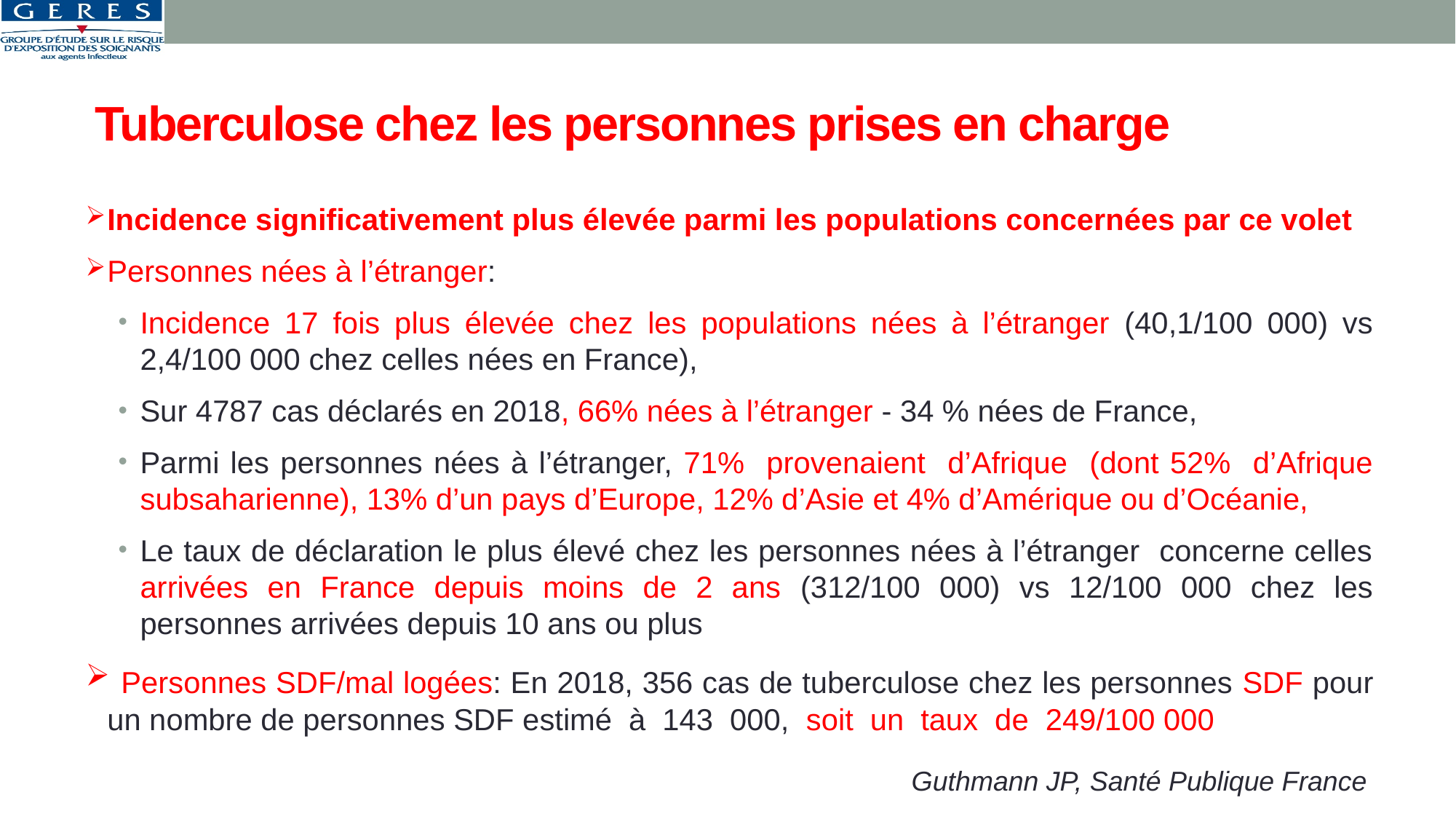

# Tuberculose chez les personnes prises en charge
Incidence significativement plus élevée parmi les populations concernées par ce volet
Personnes nées à l’étranger:
Incidence 17 fois plus élevée chez les populations nées à l’étranger (40,1/100 000) vs 2,4/100 000 chez celles nées en France),
Sur 4787 cas déclarés en 2018, 66% nées à l’étranger - 34 % nées de France,
Parmi les personnes nées à l’étranger, 71%  provenaient  d’Afrique  (dont 52%  d’Afrique subsaharienne), 13% d’un pays d’Europe, 12% d’Asie et 4% d’Amérique ou d’Océanie,
Le taux de déclaration le plus élevé chez les personnes nées à l’étranger  concerne celles arrivées en France depuis moins de 2 ans (312/100 000) vs 12/100 000 chez les personnes arrivées depuis 10 ans ou plus
 Personnes SDF/mal logées: En 2018, 356 cas de tuberculose chez les personnes SDF pour un nombre de personnes SDF estimé  à  143  000,  soit  un  taux  de  249/100 000
Guthmann JP, Santé Publique France